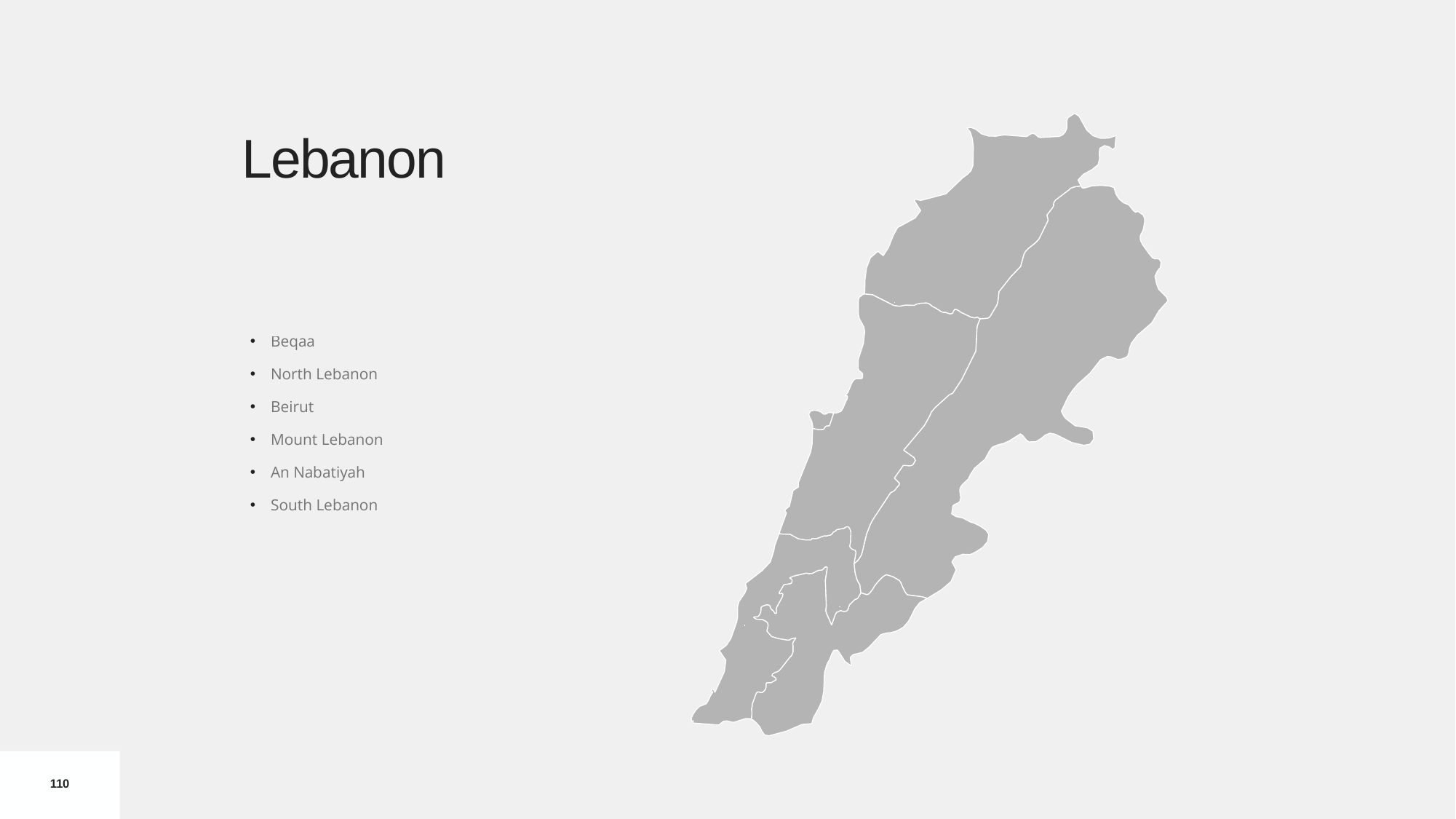

# Lebanon

Beqaa
North Lebanon
Beirut
Mount Lebanon
An Nabatiyah
South Lebanon